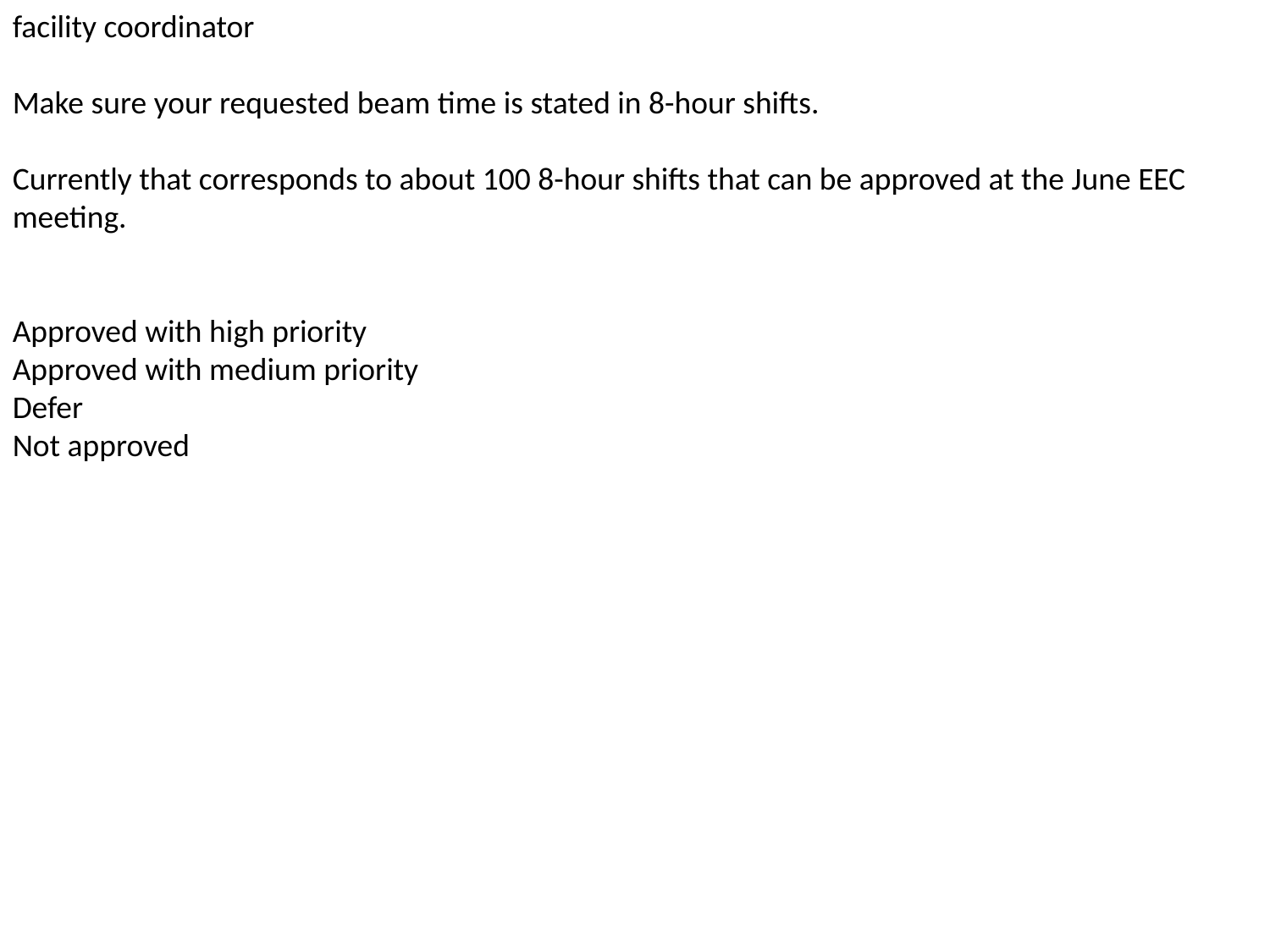

facility coordinator
Make sure your requested beam time is stated in 8-hour shifts.
Currently that corresponds to about 100 8-hour shifts that can be approved at the June EEC meeting.

Approved with high priority
Approved with medium priority
Defer
Not approved